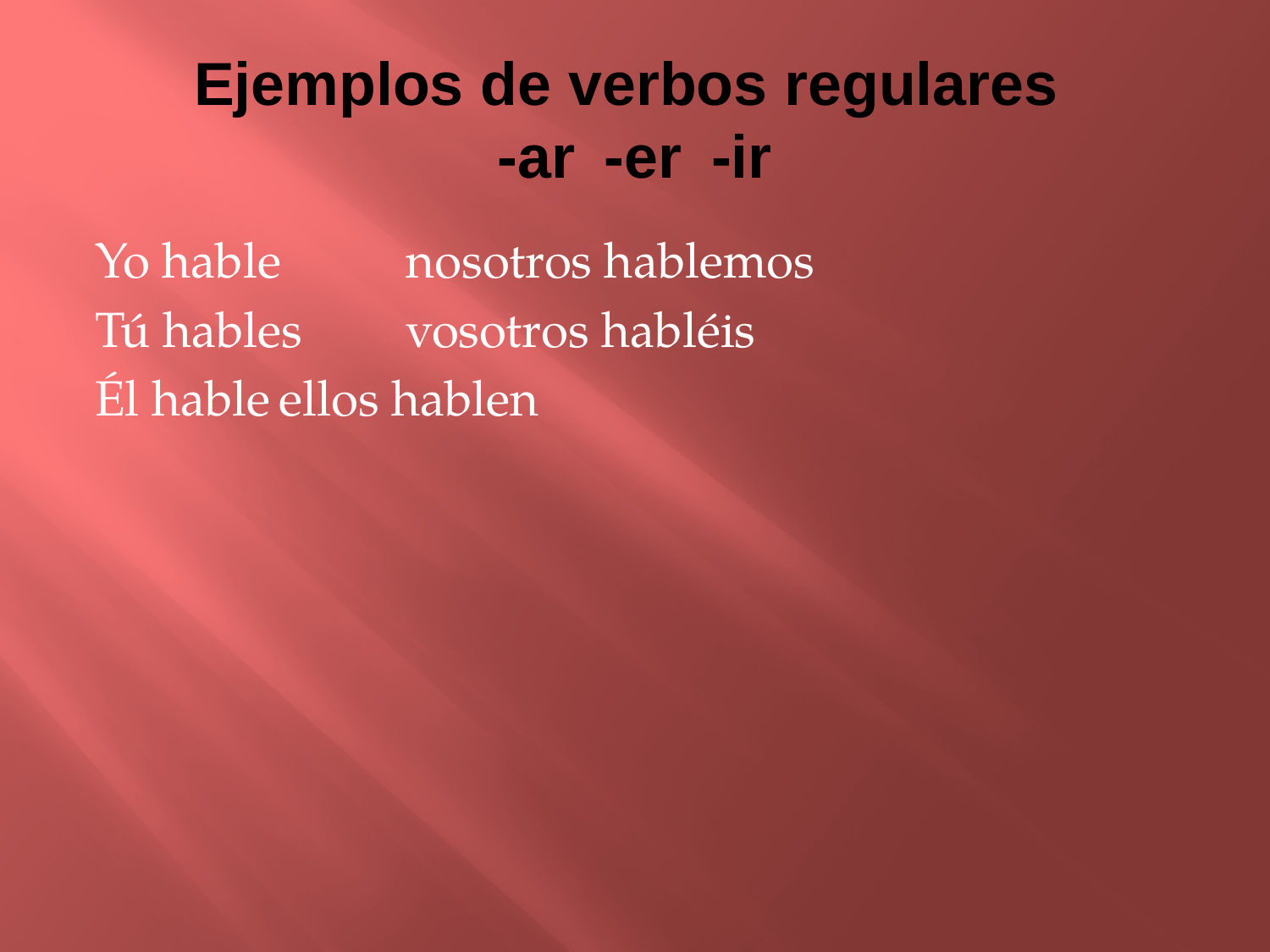

# Ejemplos de verbos regulares -ar		-er		-ir
Yo hable  	nosotros hablemos
Tú hables	vosotros habléis
Él hable	ellos hablen